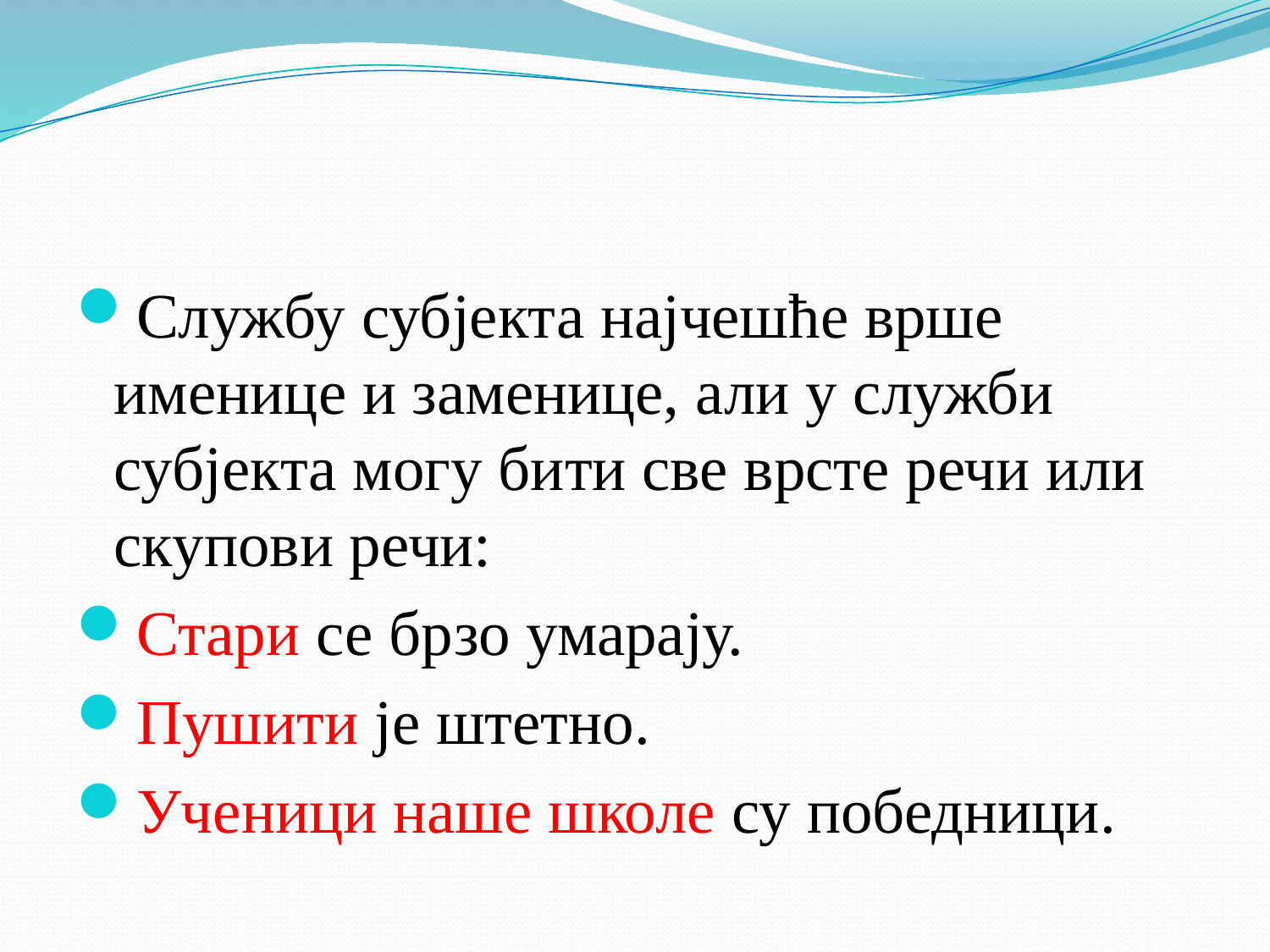

#
Службу субјекта најчешће врше именице и заменице, али у служби субјекта могу бити све врсте речи или скупови речи:
Стари се брзо умарају.
Пушити је штетно.
Ученици наше школе су победници.